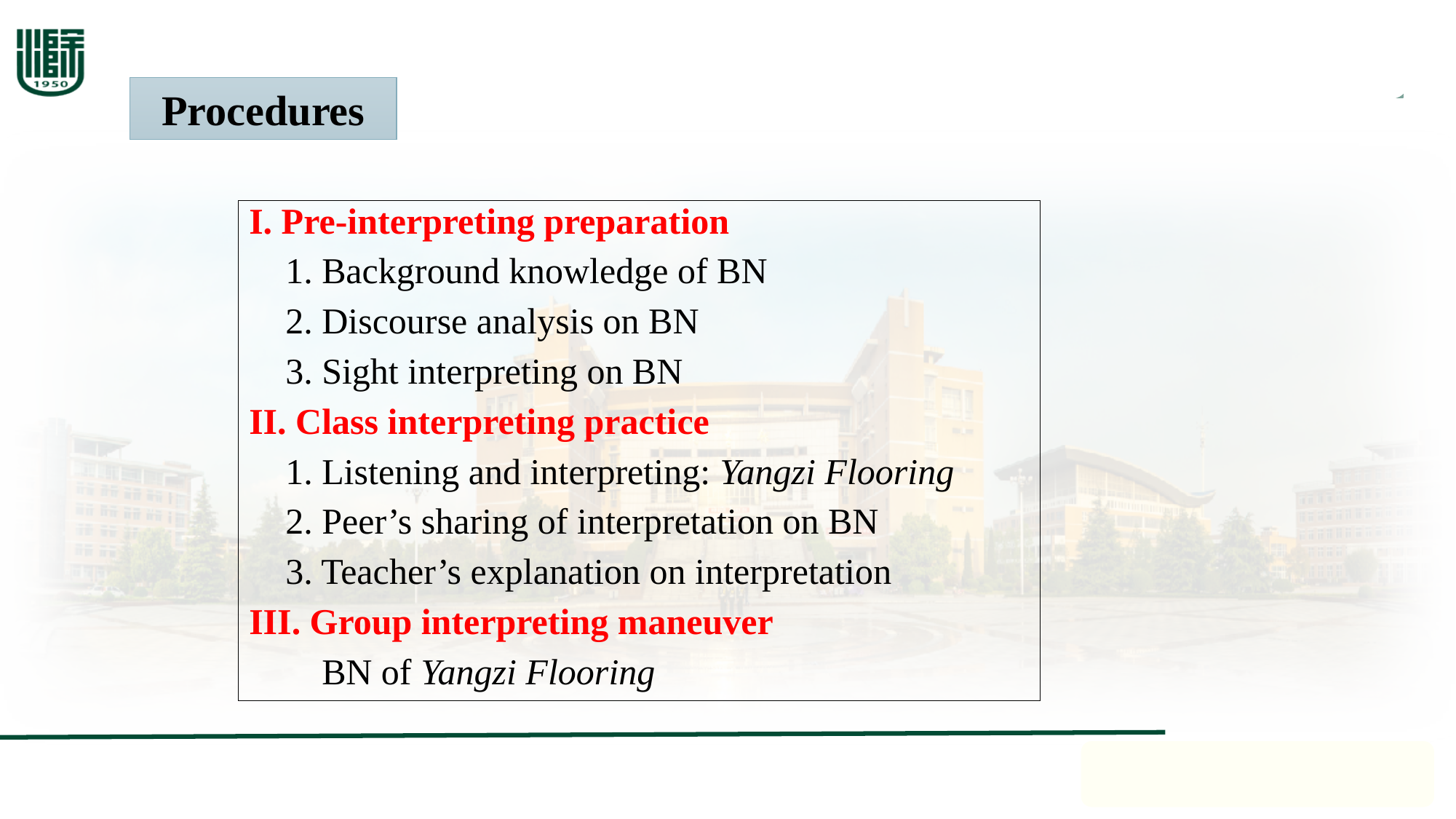

Procedures
I. Pre-interpreting preparation
    1. Background knowledge of BN
    2. Discourse analysis on BN
    3. Sight interpreting on BN
II. Class interpreting practice
    1. Listening and interpreting: Yangzi Flooring
    2. Peer’s sharing of interpretation on BN
    3. Teacher’s explanation on interpretation
III. Group interpreting maneuver
        BN of Yangzi Flooring